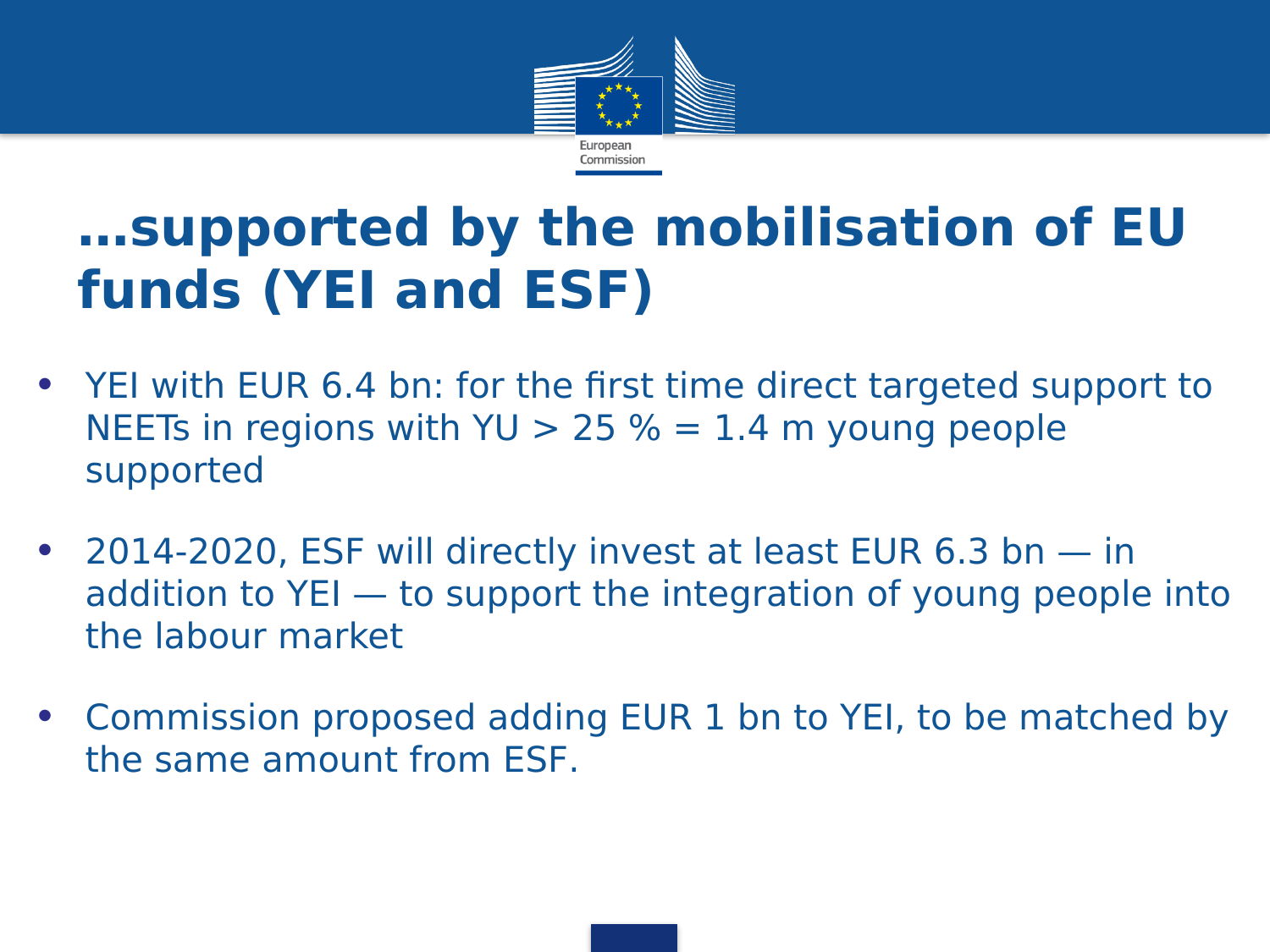

# …supported by the mobilisation of EU funds (YEI and ESF)
YEI with EUR 6.4 bn: for the first time direct targeted support to NEETs in regions with YU > 25 % = 1.4 m young people supported
2014-2020, ESF will directly invest at least EUR 6.3 bn — in addition to YEI — to support the integration of young people into the labour market
Commission proposed adding EUR 1 bn to YEI, to be matched by the same amount from ESF.